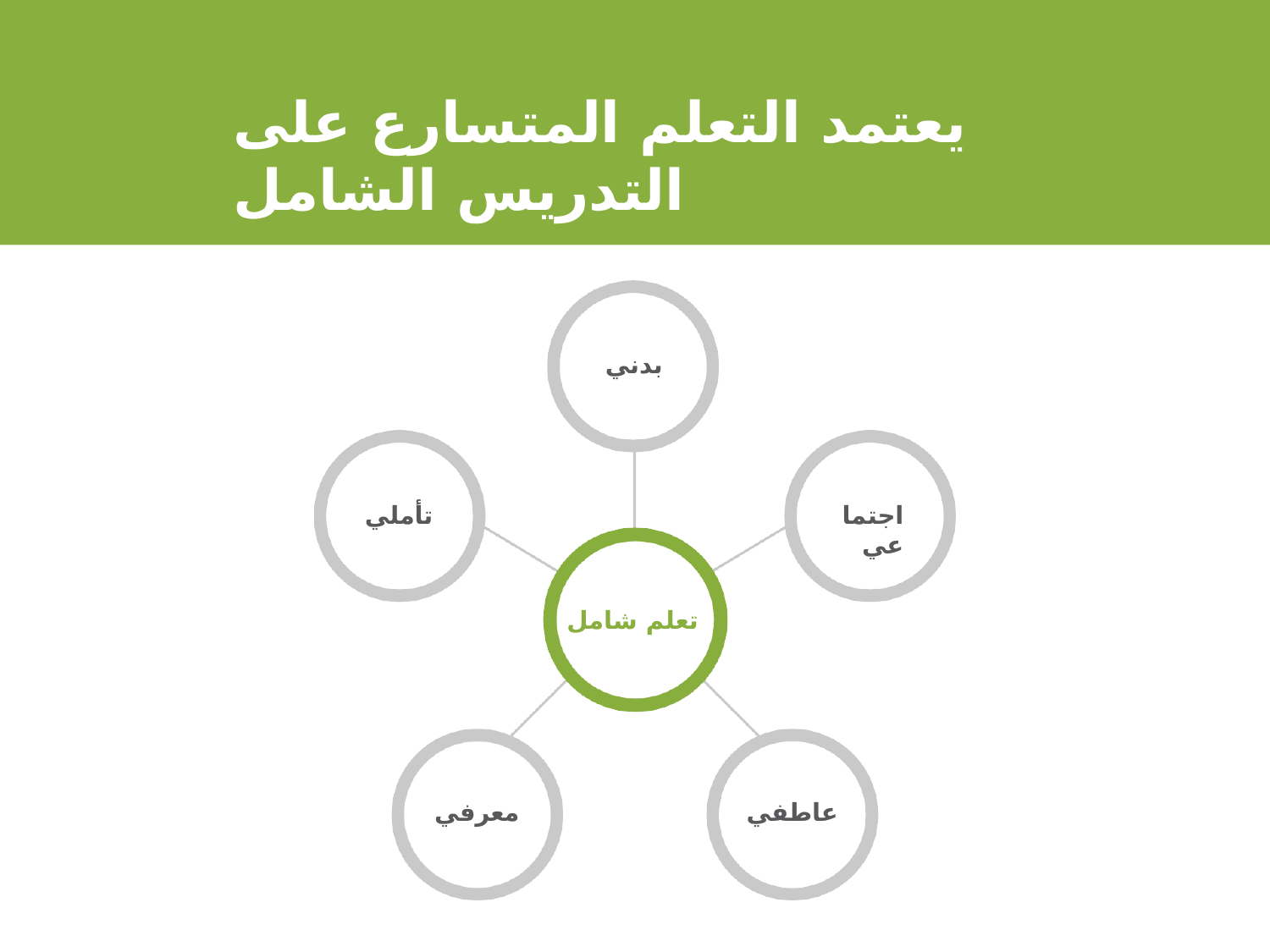

# يعتمد التعلم المتسارع على التدريس الشامل

بدني
تأملي
اجتماعي
تعلم شامل
معرفي
عاطفي